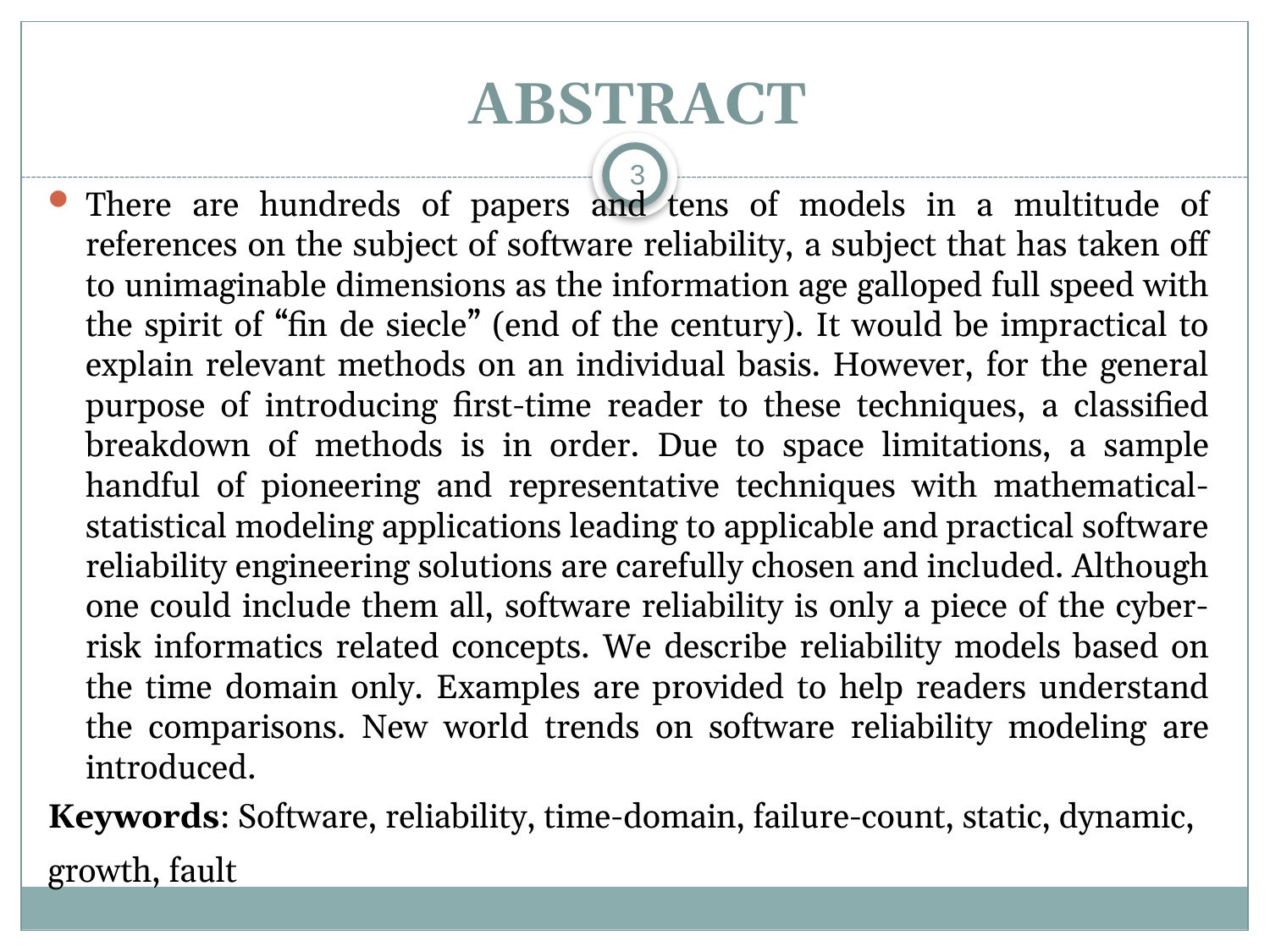

# Abstract
3
There are hundreds of papers and tens of models in a multitude of references on the subject of software reliability, a subject that has taken off to unimaginable dimensions as the information age galloped full speed with the spirit of “fin de siecle” (end of the century). It would be impractical to explain relevant methods on an individual basis. However, for the general purpose of introducing first-time reader to these techniques, a classified breakdown of methods is in order. Due to space limitations, a sample handful of pioneering and representative techniques with mathematical-statistical modeling applications leading to applicable and practical software reliability engineering solutions are carefully chosen and included. Although one could include them all, software reliability is only a piece of the cyber-risk informatics related concepts. We describe reliability models based on the time domain only. Examples are provided to help readers understand the comparisons. New world trends on software reliability modeling are introduced.
Keywords: Software, reliability, time-domain, failure-count, static, dynamic, growth, fault